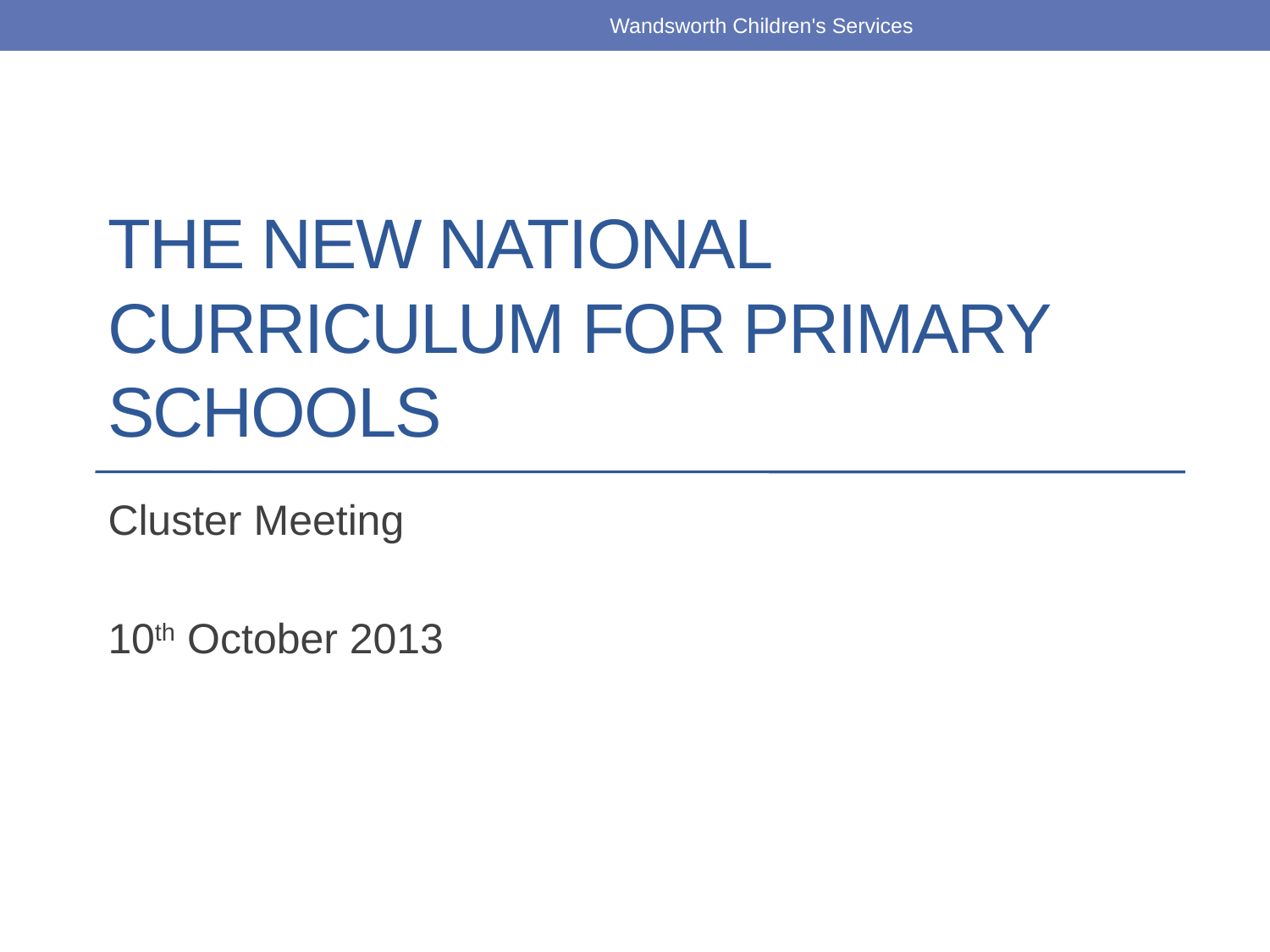

Wandsworth Children's Services
# The new National Curriculum for primary schools
Cluster Meeting

10th October 2013